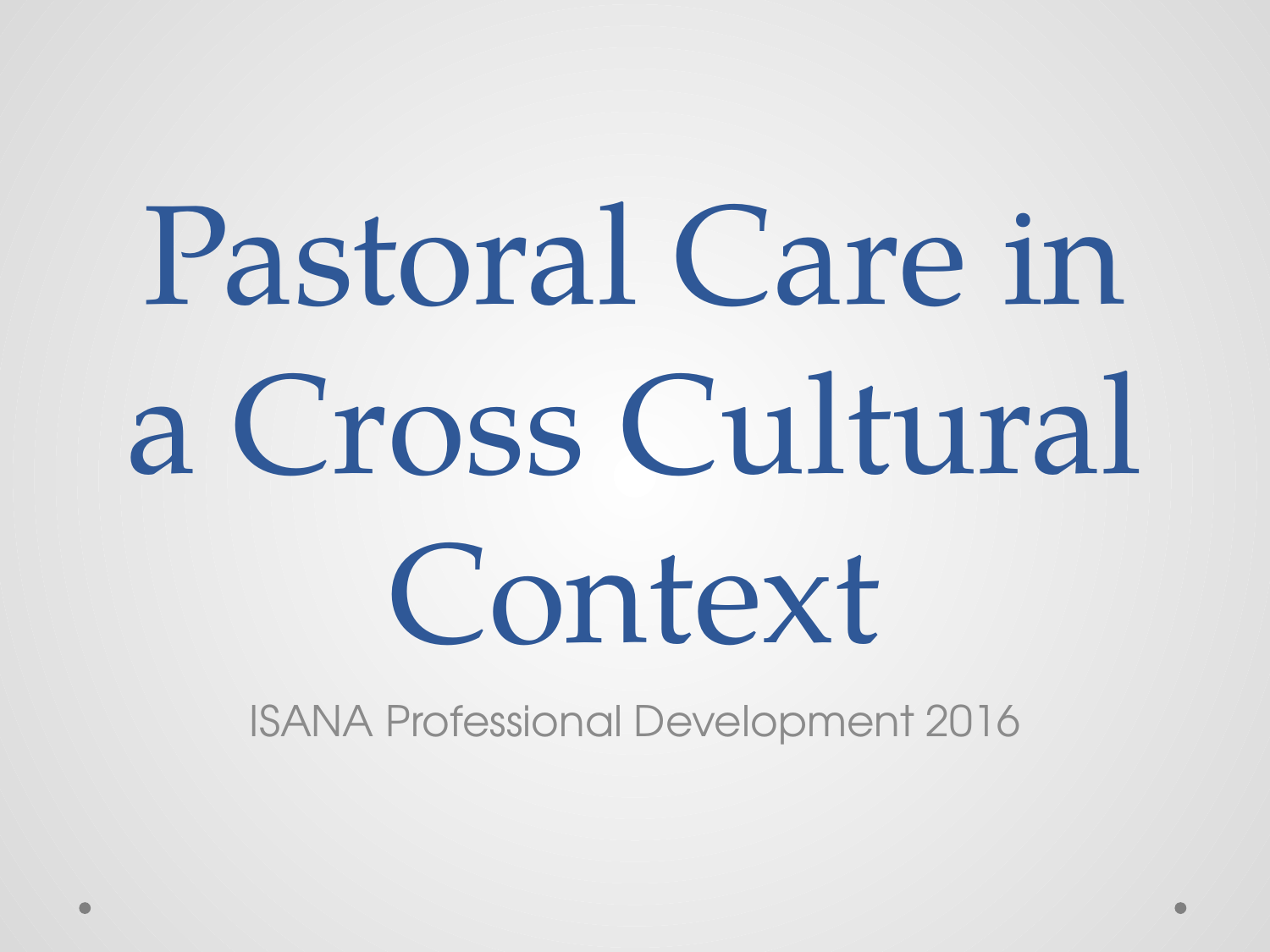

# Pastoral Care in a Cross Cultural Context
ISANA Professional Development 2016